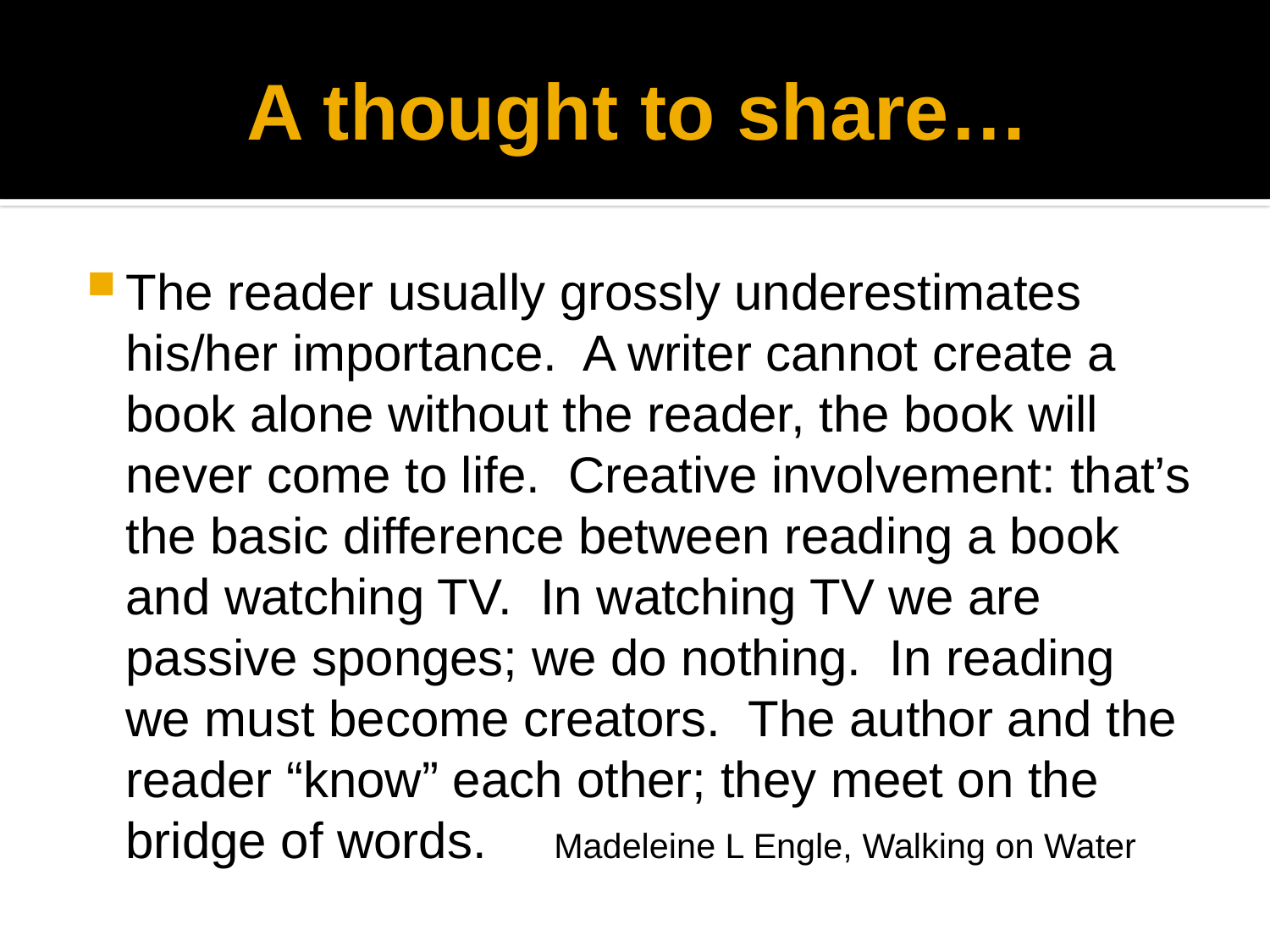

# A thought to share…
The reader usually grossly underestimates his/her importance.  A writer cannot create a book alone without the reader, the book will never come to life.  Creative involvement: that’s the basic difference between reading a book and watching TV.  In watching TV we are passive sponges; we do nothing.  In reading we must become creators.  The author and the reader “know” each other; they meet on the bridge of words.      Madeleine L Engle, Walking on Water